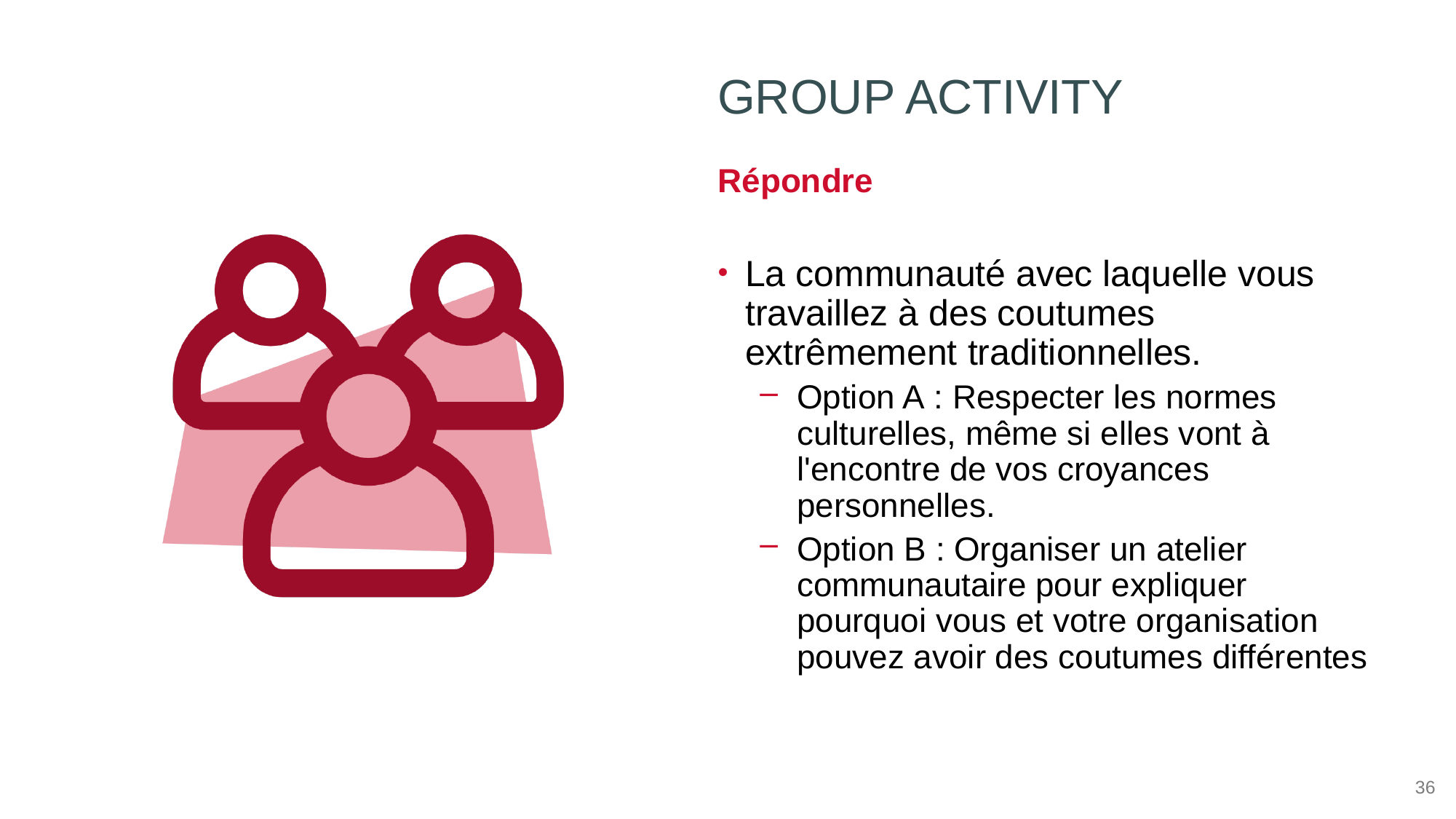

Répondre
La communauté avec laquelle vous travaillez à des coutumes extrêmement traditionnelles.
Option A : Respecter les normes culturelles, même si elles vont à l'encontre de vos croyances personnelles.
Option B : Organiser un atelier communautaire pour expliquer pourquoi vous et votre organisation pouvez avoir des coutumes différentes
36